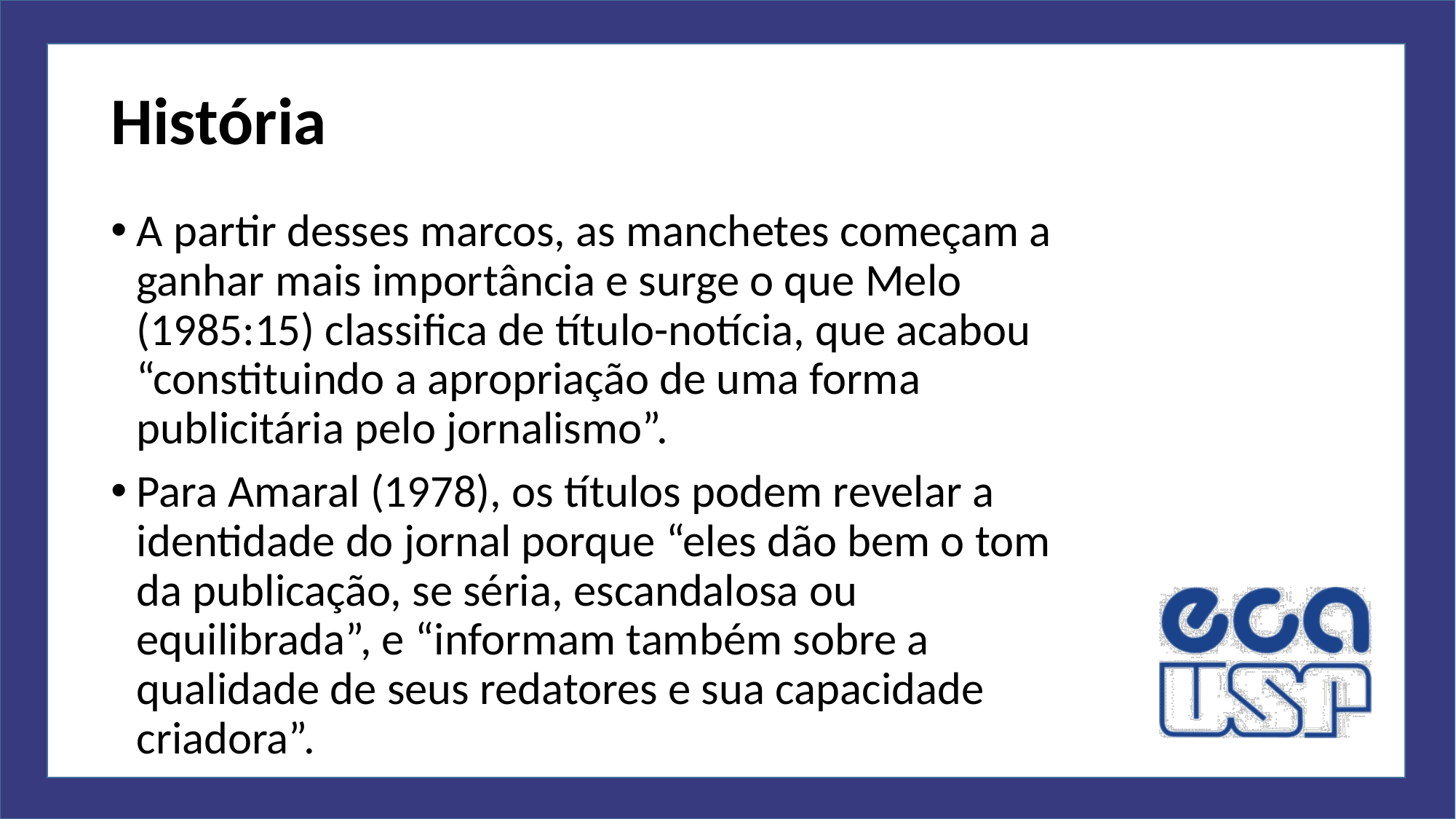

# História
A partir desses marcos, as manchetes começam a ganhar mais importância e surge o que Melo (1985:15) classifica de título-notícia, que acabou “constituindo a apropriação de uma forma publicitária pelo jornalismo”.
Para Amaral (1978), os títulos podem revelar a identidade do jornal porque “eles dão bem o tom da publicação, se séria, escandalosa ou equilibrada”, e “informam também sobre a qualidade de seus redatores e sua capacidade criadora”.